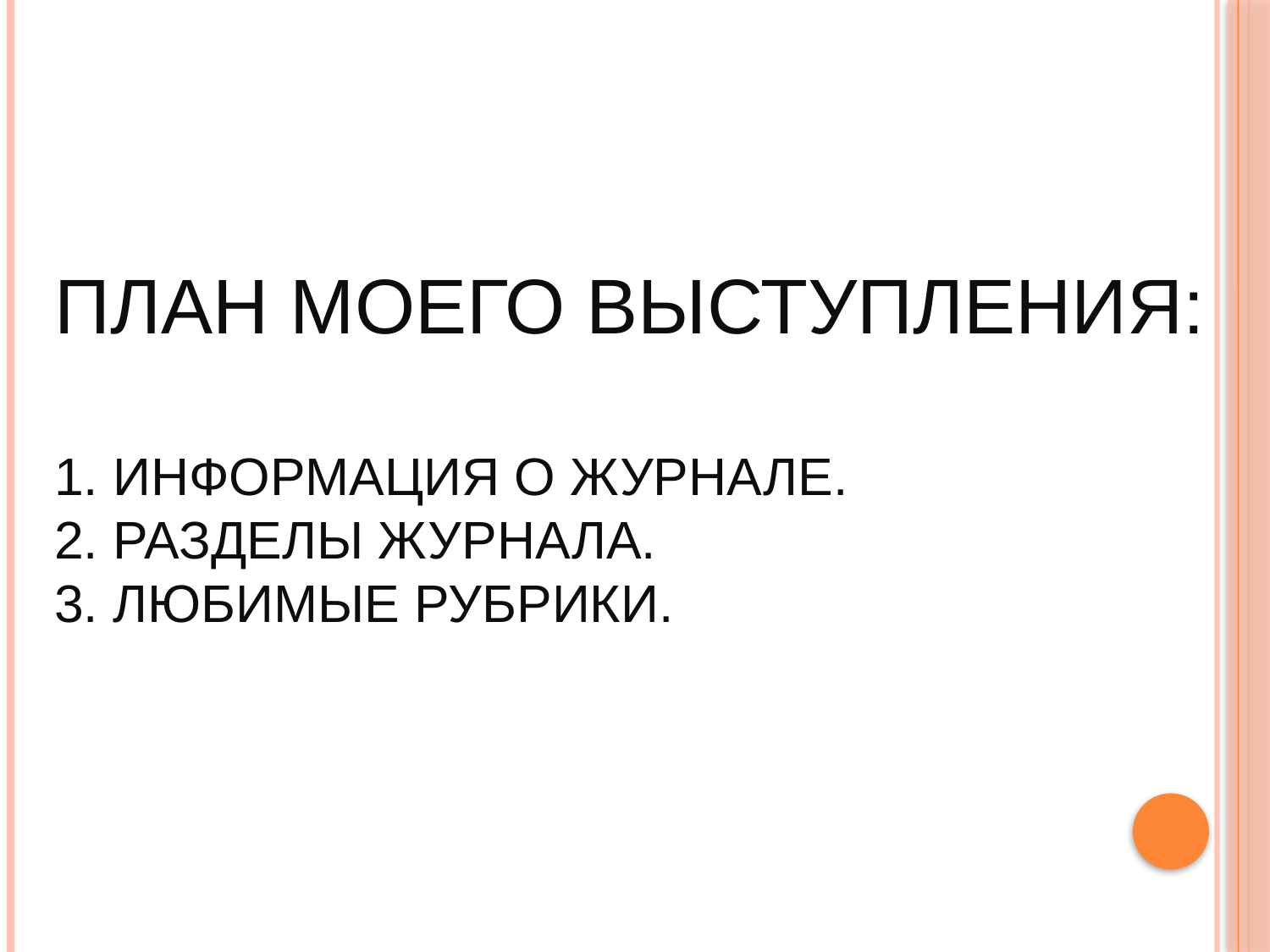

# План моего выступления: 1. Информация о журнале. 2. Разделы журнала. 3. Любимые рубрики.